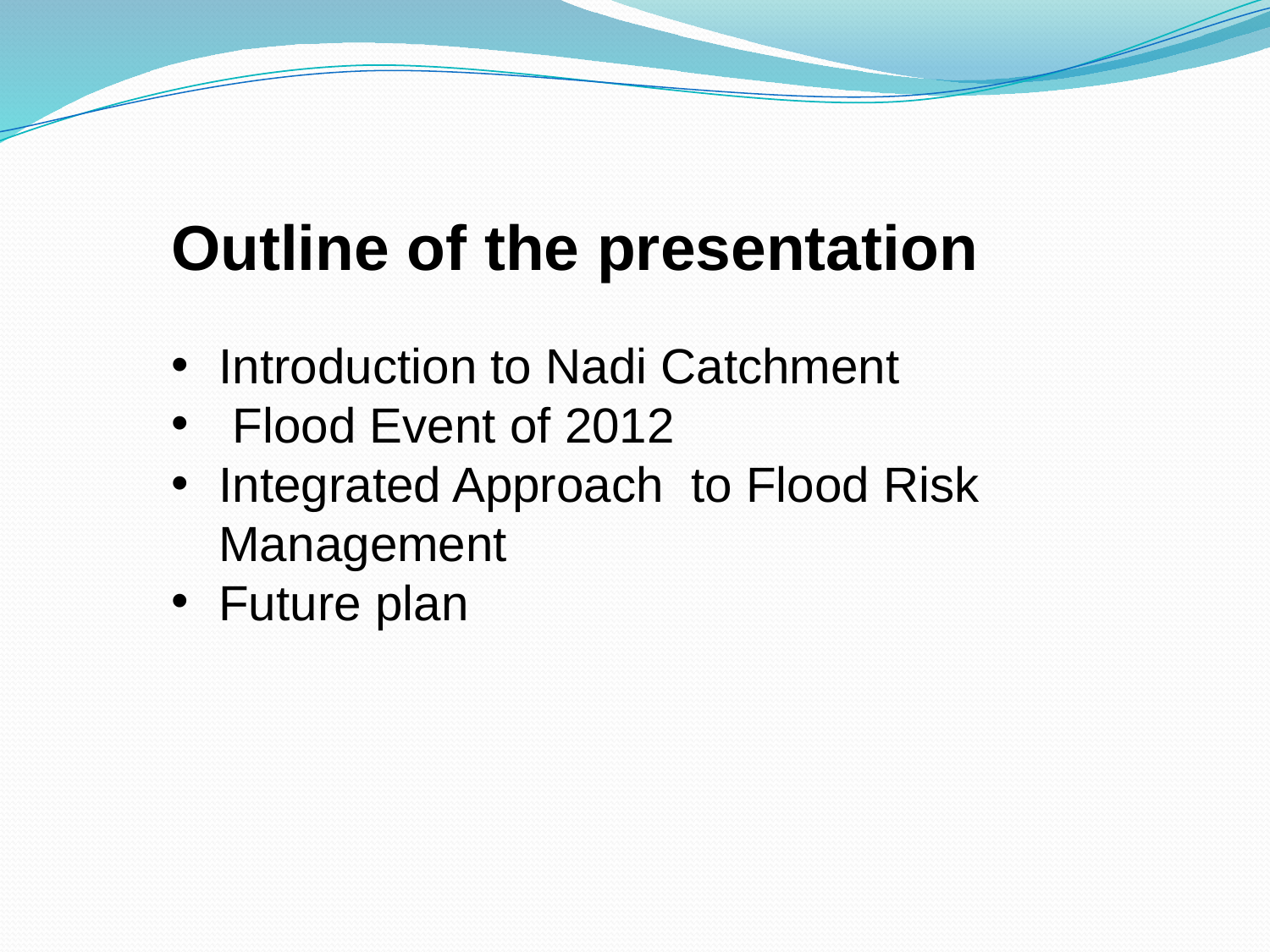

Outline of the presentation

Introduction to Nadi Catchment
 Flood Event of 2012
Integrated Approach  to Flood Risk Management
Future plan